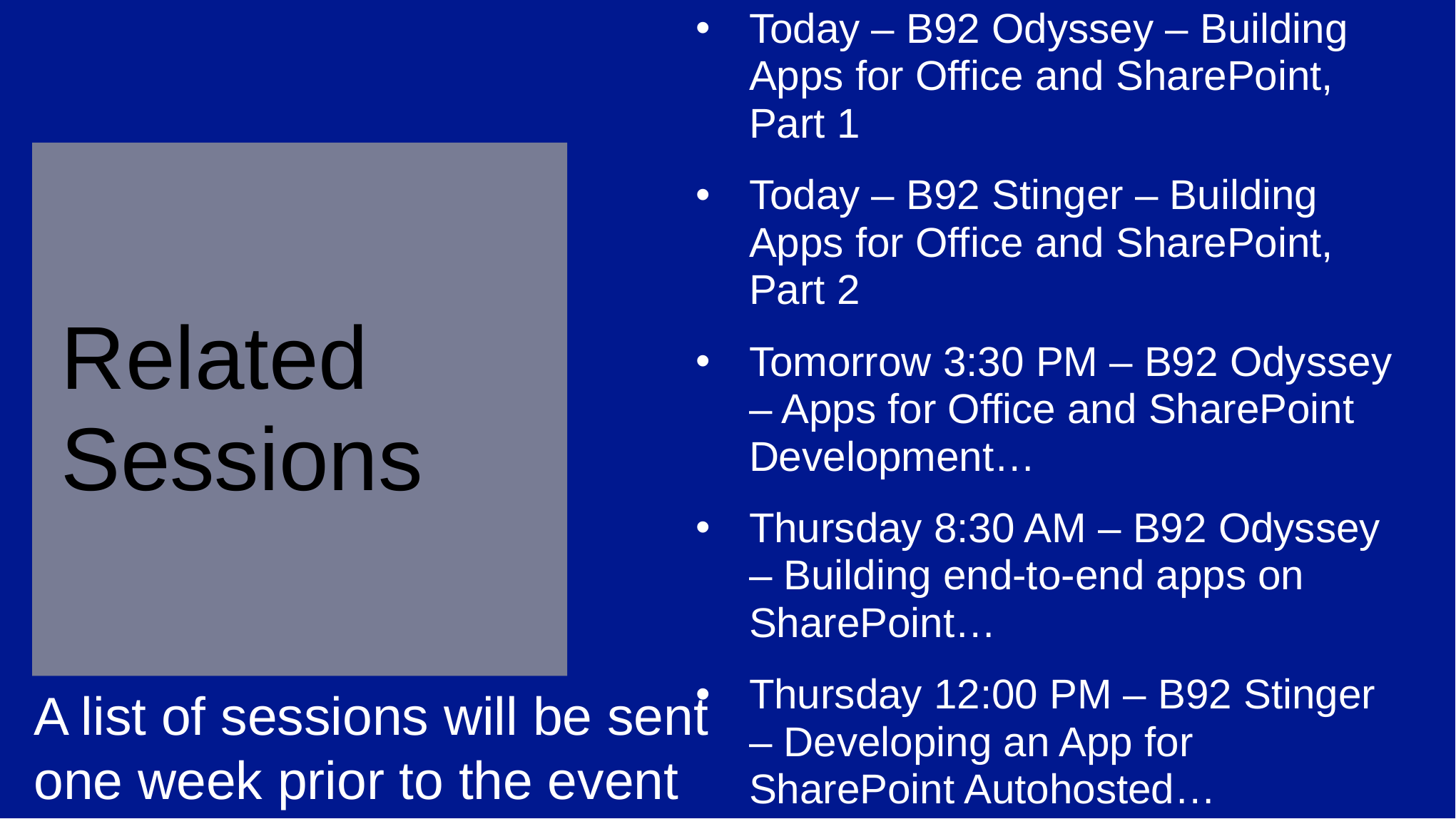

# Related Sessions
Today – B92 Odyssey – Building Apps for Office and SharePoint, Part 1
Today – B92 Stinger – Building Apps for Office and SharePoint, Part 2
Tomorrow 3:30 PM – B92 Odyssey – Apps for Office and SharePoint Development…
Thursday 8:30 AM – B92 Odyssey – Building end-to-end apps on SharePoint…
Thursday 12:00 PM – B92 Stinger – Developing an App for SharePoint Autohosted…
A list of sessions will be sent one week prior to the event